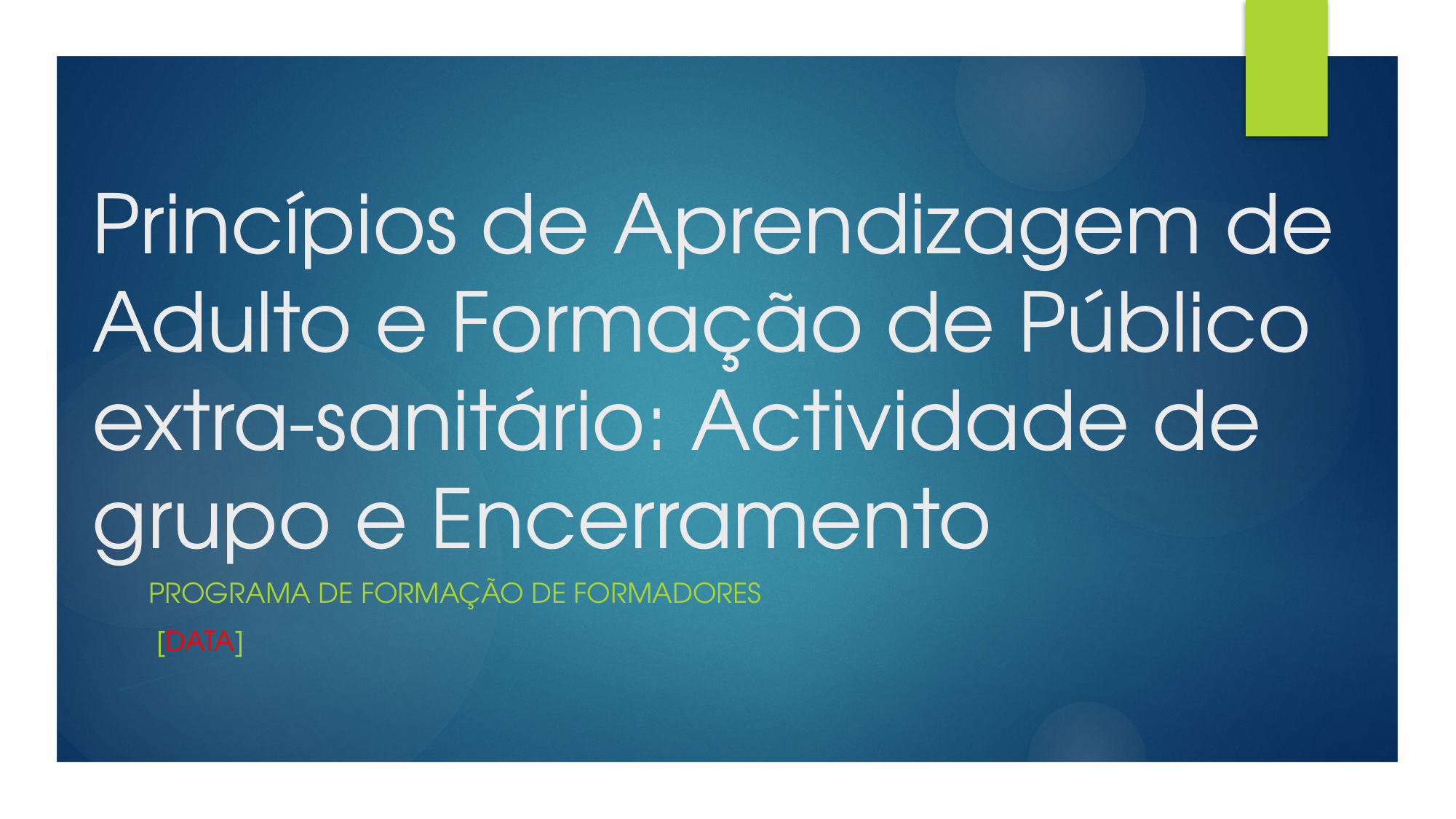

# Princípios de Aprendizagem de Adulto e Formação de Público extra-sanitário: Actividade de grupo e Encerramento
Programa de Formação de Formadores
 [DATA]